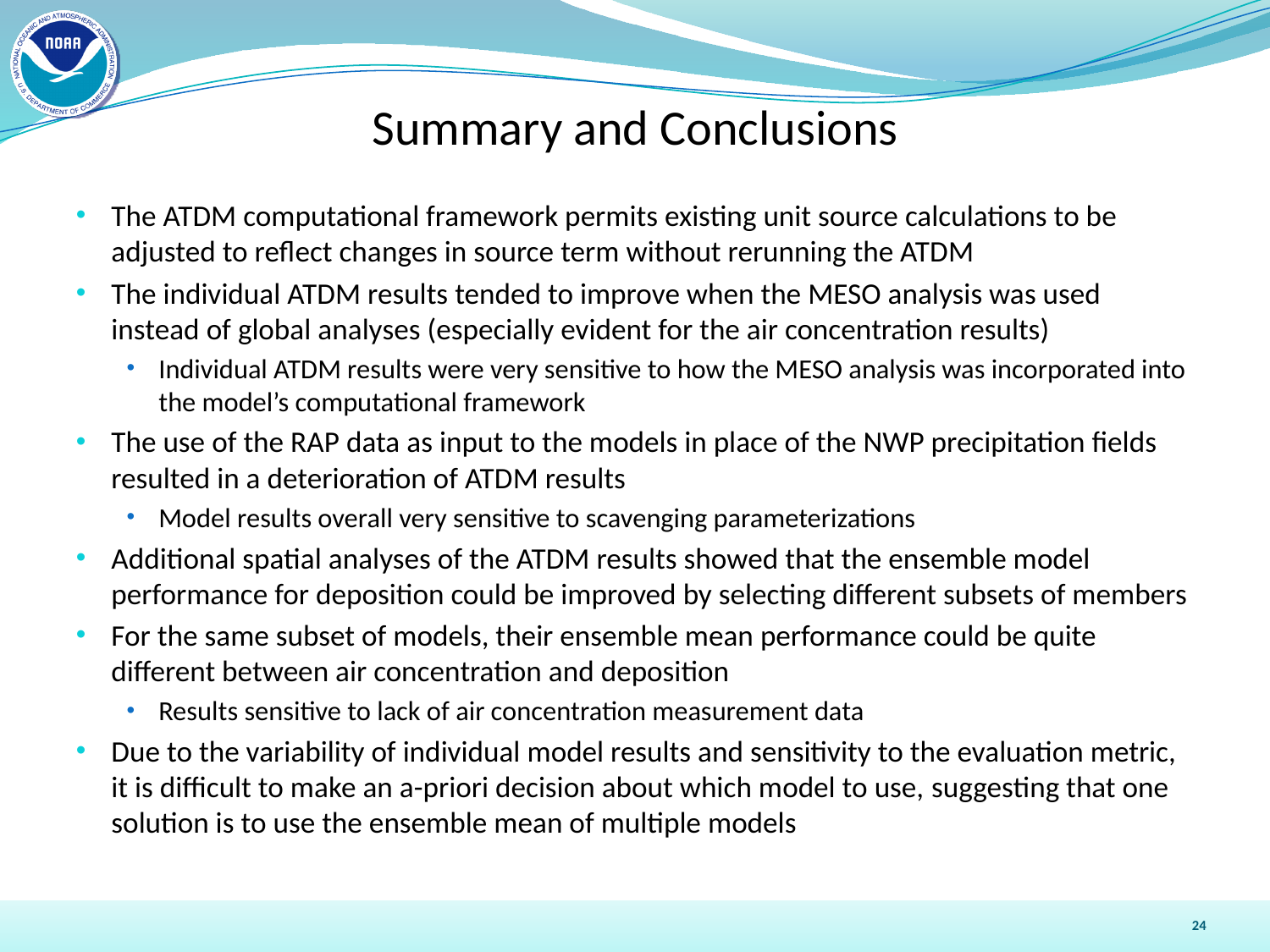

Summary and Conclusions
The ATDM computational framework permits existing unit source calculations to be adjusted to reflect changes in source term without rerunning the ATDM
The individual ATDM results tended to improve when the MESO analysis was used instead of global analyses (especially evident for the air concentration results)
Individual ATDM results were very sensitive to how the MESO analysis was incorporated into the model’s computational framework
The use of the RAP data as input to the models in place of the NWP precipitation fields resulted in a deterioration of ATDM results
Model results overall very sensitive to scavenging parameterizations
Additional spatial analyses of the ATDM results showed that the ensemble model performance for deposition could be improved by selecting different subsets of members
For the same subset of models, their ensemble mean performance could be quite different between air concentration and deposition
Results sensitive to lack of air concentration measurement data
Due to the variability of individual model results and sensitivity to the evaluation metric, it is difficult to make an a-priori decision about which model to use, suggesting that one solution is to use the ensemble mean of multiple models
24